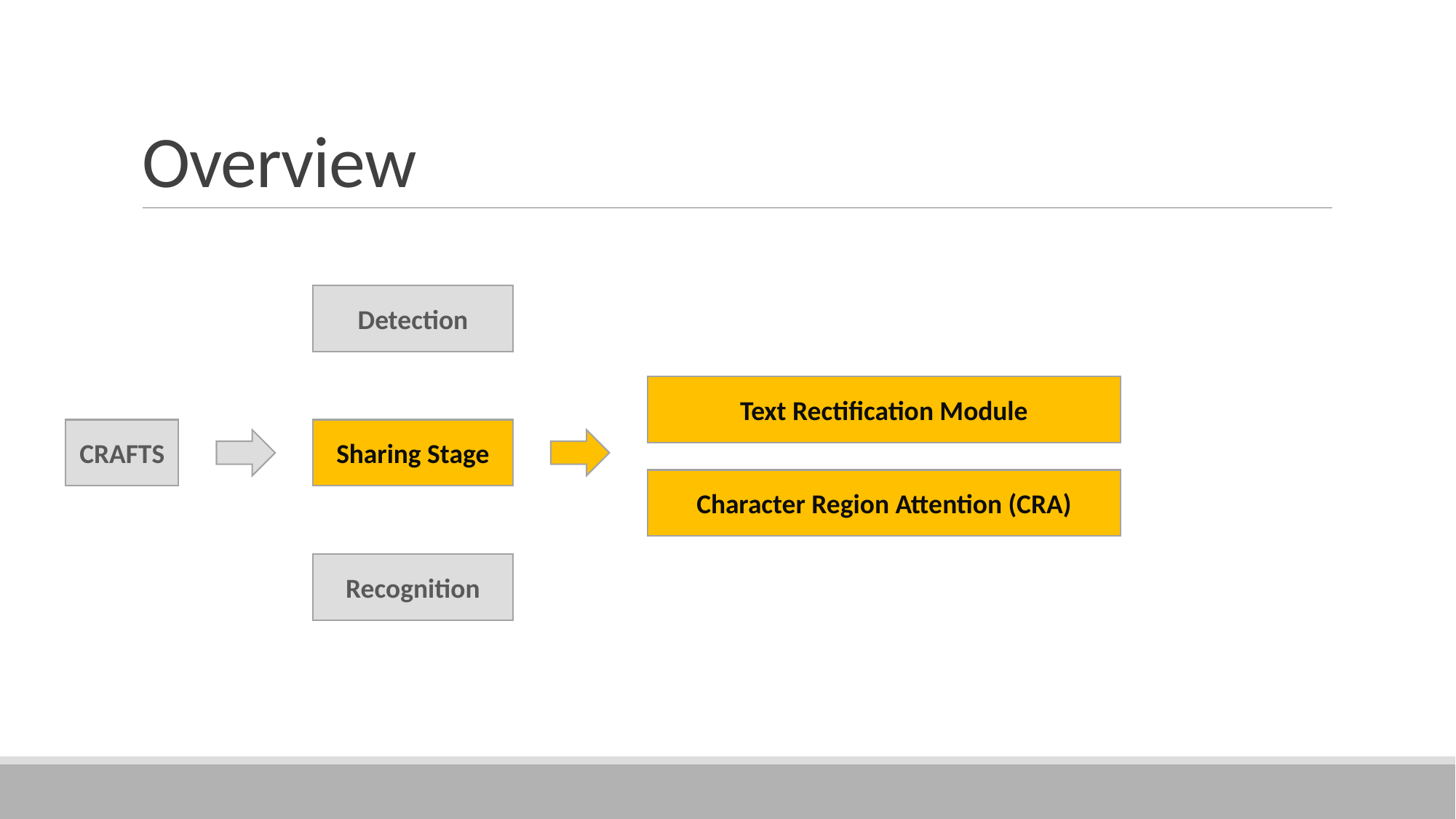

# Overview
Detection
Text Rectification Module
CRAFTS
Sharing Stage

Character Region Attention (CRA)
Recognition